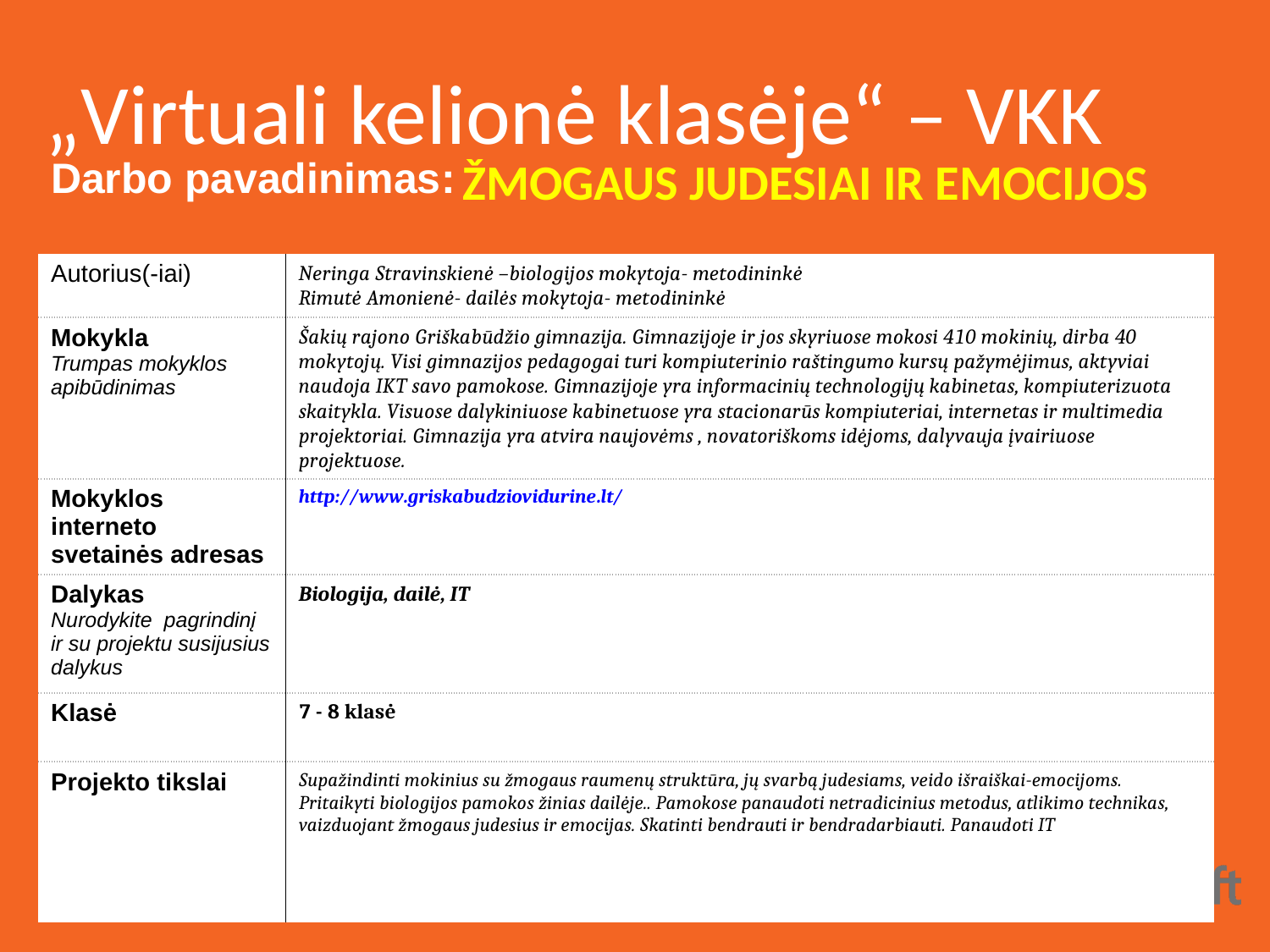

„Virtuali kelionė klasėje“ – VKK
# ŽMOGAUS JUDESIAI IR EMOCIJOS
Darbo pavadinimas:
| Autorius(-iai) | Neringa Stravinskienė –biologijos mokytoja- metodininkė Rimutė Amonienė- dailės mokytoja- metodininkė |
| --- | --- |
| Mokykla Trumpas mokyklos apibūdinimas | Šakių rajono Griškabūdžio gimnazija. Gimnazijoje ir jos skyriuose mokosi 410 mokinių, dirba 40 mokytojų. Visi gimnazijos pedagogai turi kompiuterinio raštingumo kursų pažymėjimus, aktyviai naudoja IKT savo pamokose. Gimnazijoje yra informacinių technologijų kabinetas, kompiuterizuota skaitykla. Visuose dalykiniuose kabinetuose yra stacionarūs kompiuteriai, internetas ir multimedia projektoriai. Gimnazija yra atvira naujovėms , novatoriškoms idėjoms, dalyvauja įvairiuose projektuose. |
| Mokyklos interneto svetainės adresas | http://www.griskabudziovidurine.lt/ |
| Dalykas Nurodykite pagrindinį ir su projektu susijusius dalykus | Biologija, dailė, IT |
| Klasė | 7 - 8 klasė |
| Projekto tikslai | Supažindinti mokinius su žmogaus raumenų struktūra, jų svarbą judesiams, veido išraiškai-emocijoms. Pritaikyti biologijos pamokos žinias dailėje.. Pamokose panaudoti netradicinius metodus, atlikimo technikas, vaizduojant žmogaus judesius ir emocijas. Skatinti bendrauti ir bendradarbiauti. Panaudoti IT |